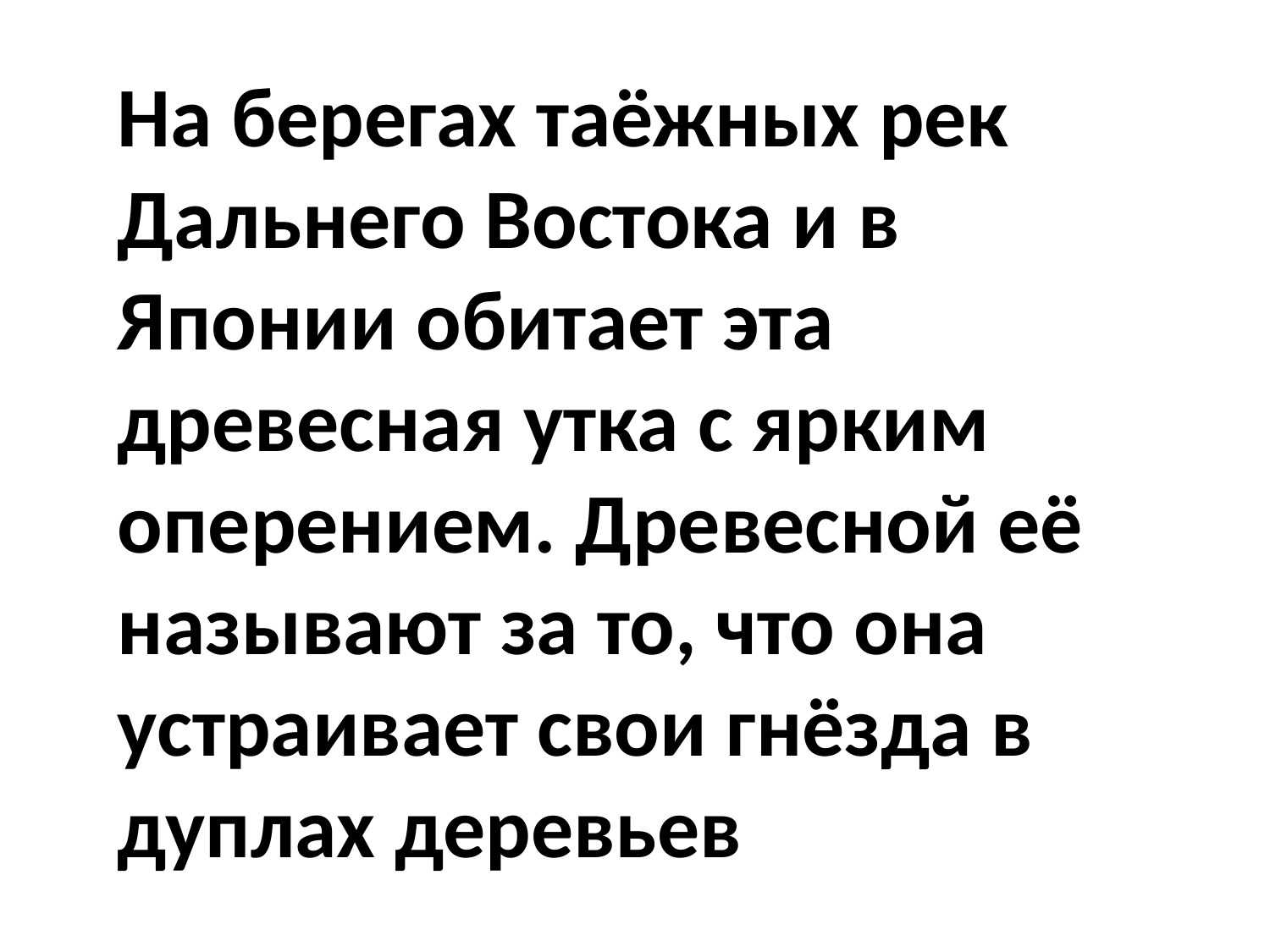

На берегах таёжных рек Дальнего Востока и в Японии обитает эта древесная утка с ярким оперением. Древесной её называют за то, что она устраивает свои гнёзда в дуплах деревьев